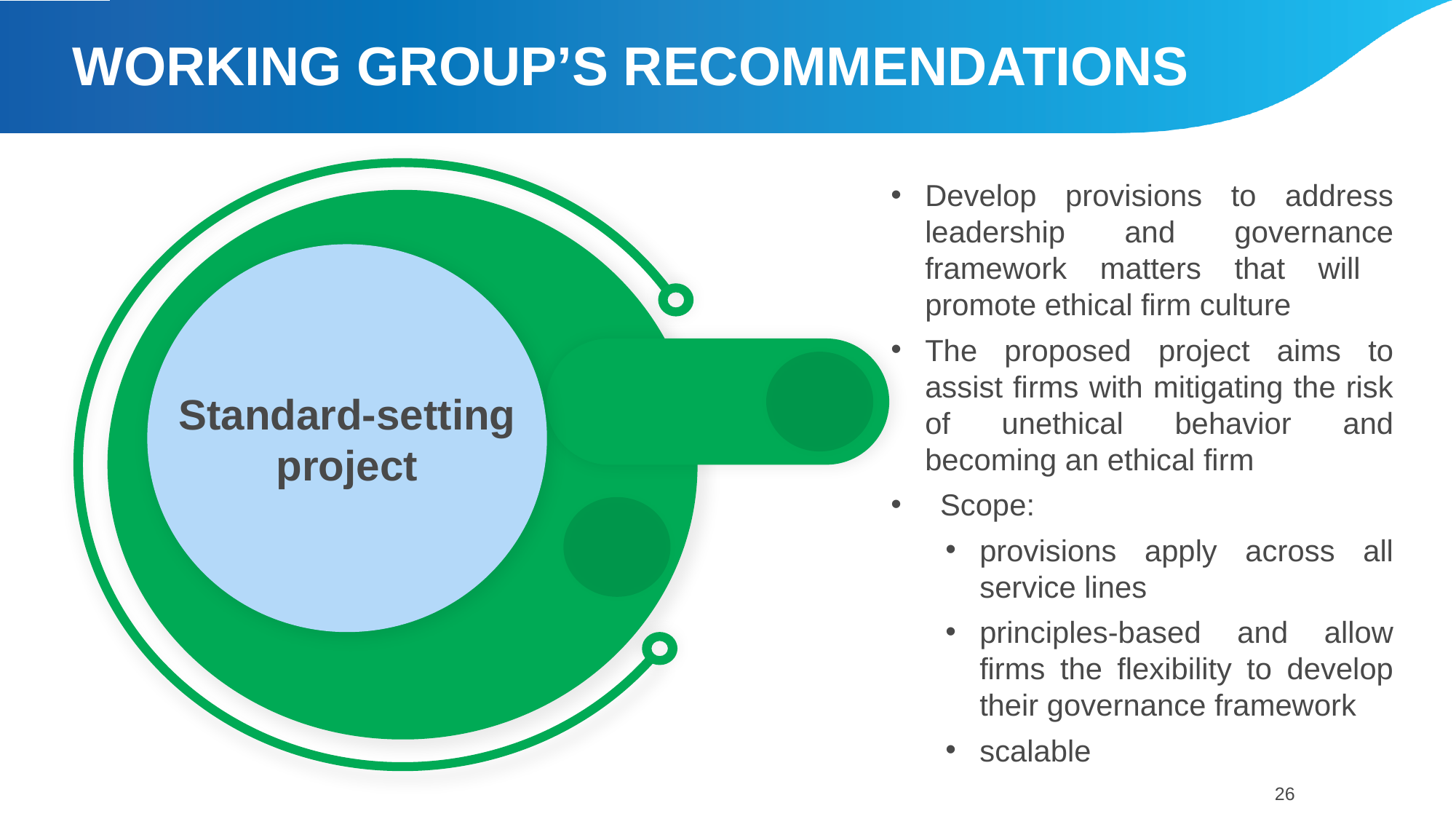

# WORKING GROUP’S RECOMMENDATIONS

Standard-setting project

Develop provisions to address leadership and governance framework matters that will  promote ethical firm culture
The proposed project aims to assist firms with mitigating the risk of unethical behavior and becoming an ethical firm
 Scope:
provisions apply across all service lines
principles-based and allow firms the flexibility to develop their governance framework
scalable
26